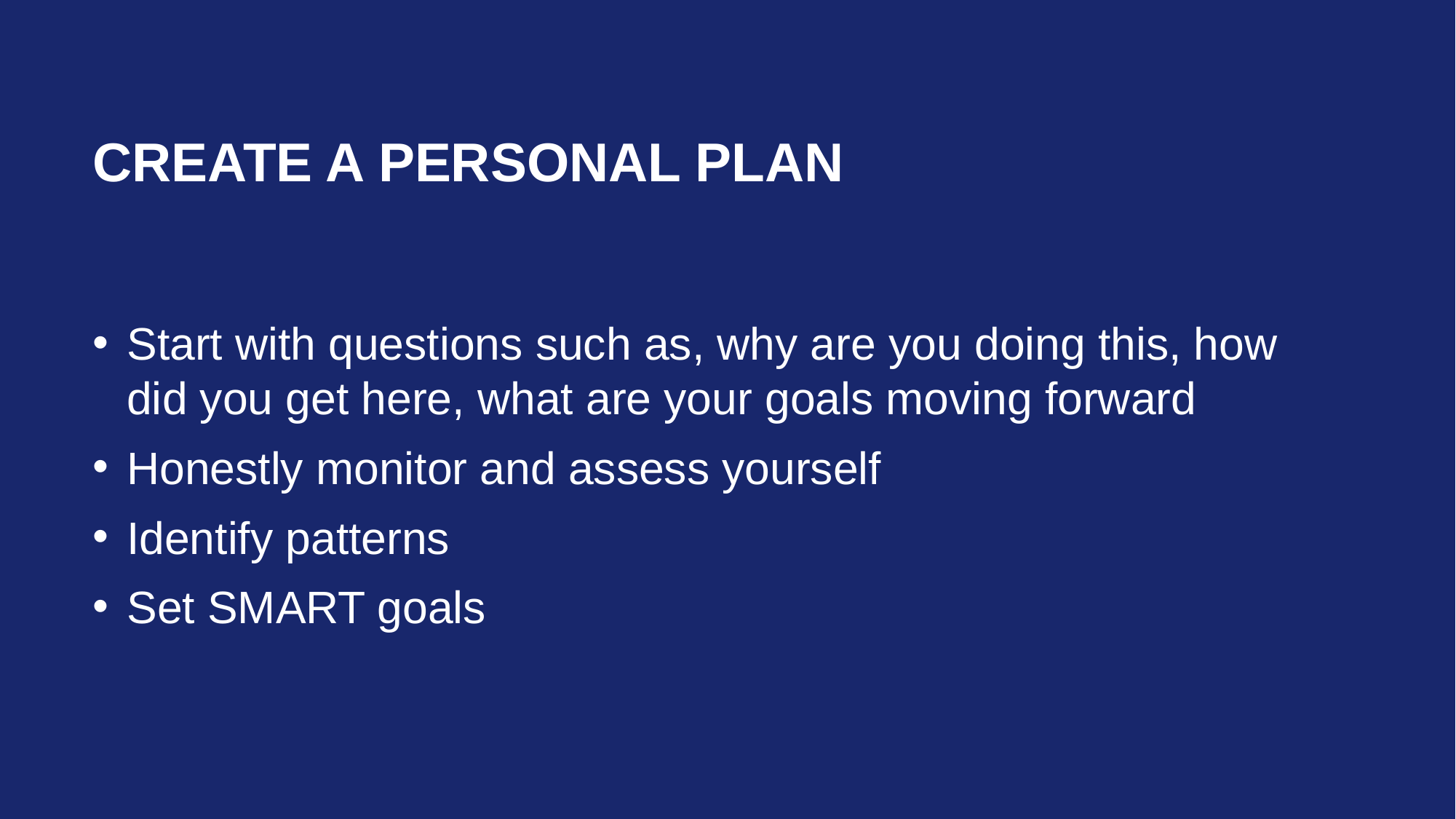

# Create a Personal plan
Start with questions such as, why are you doing this, how did you get here, what are your goals moving forward
Honestly monitor and assess yourself
Identify patterns
Set SMART goals